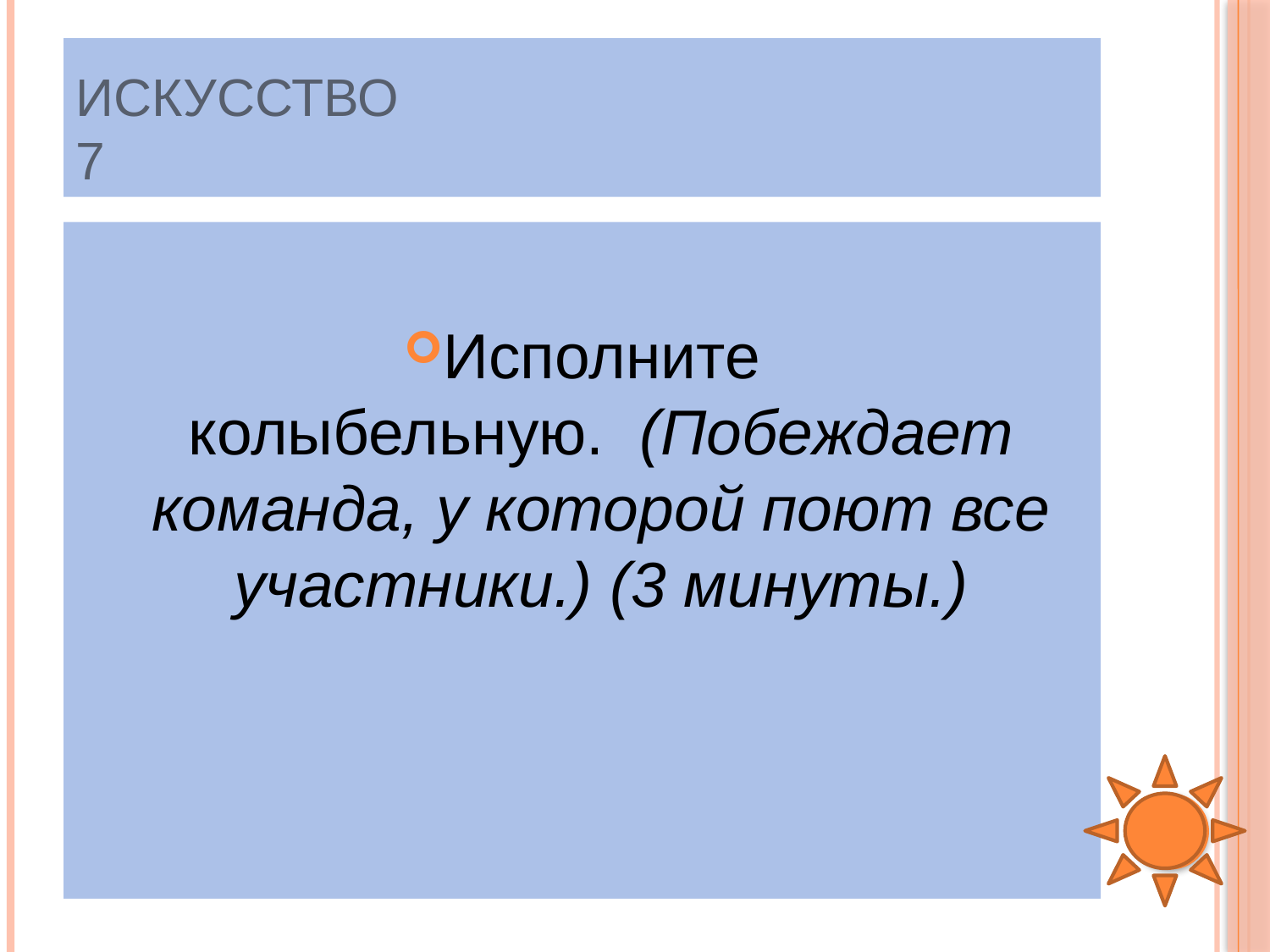

# Искусство                                              7

Исполните колыбельную.  (Побеждает команда, у которой поют все участники.) (3 минуты.)